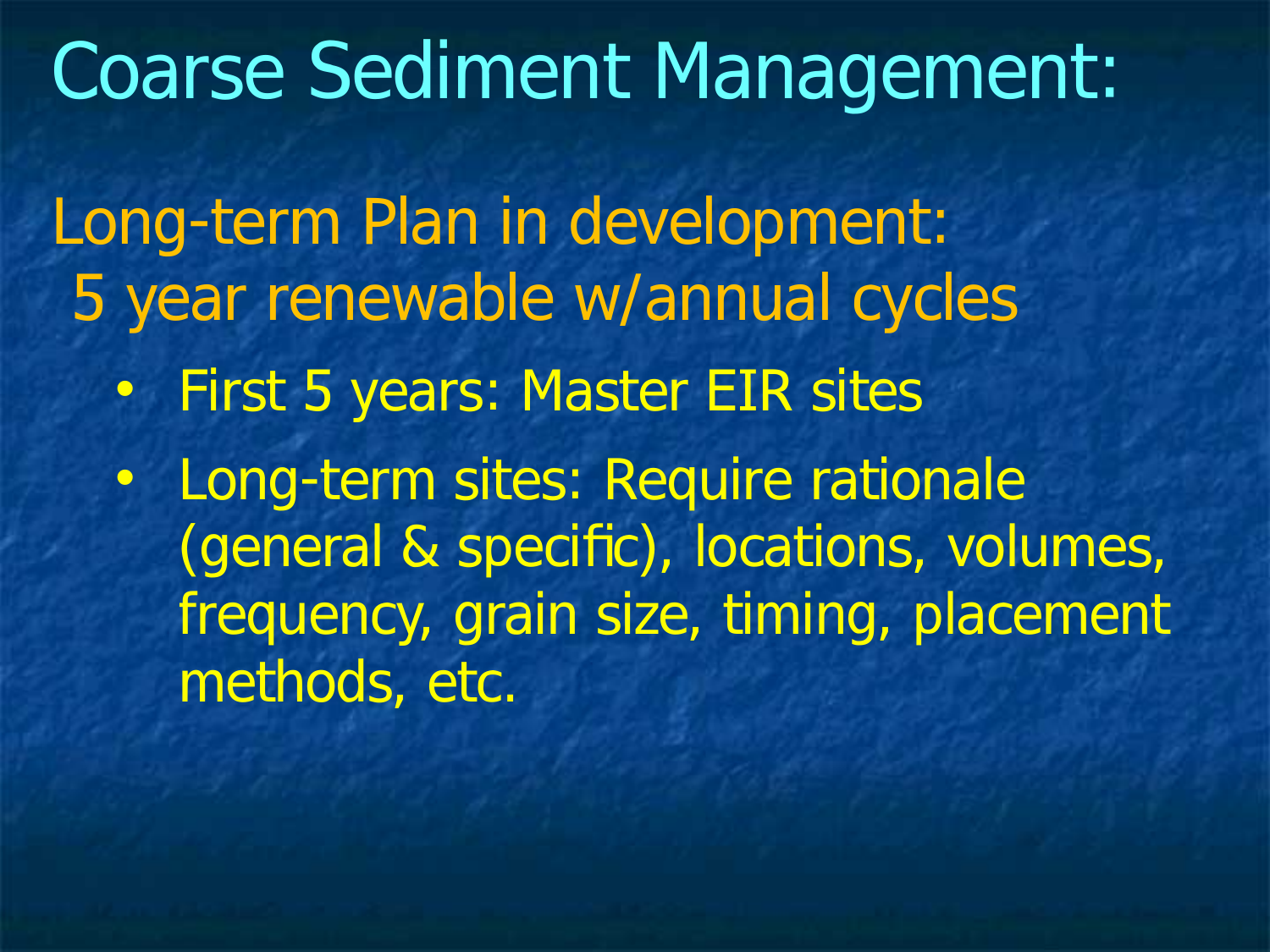

# Coarse Sediment Management:
Long-term Plan in development:
 5 year renewable w/annual cycles
First 5 years: Master EIR sites
Long-term sites: Require rationale (general & specific), locations, volumes, frequency, grain size, timing, placement methods, etc.